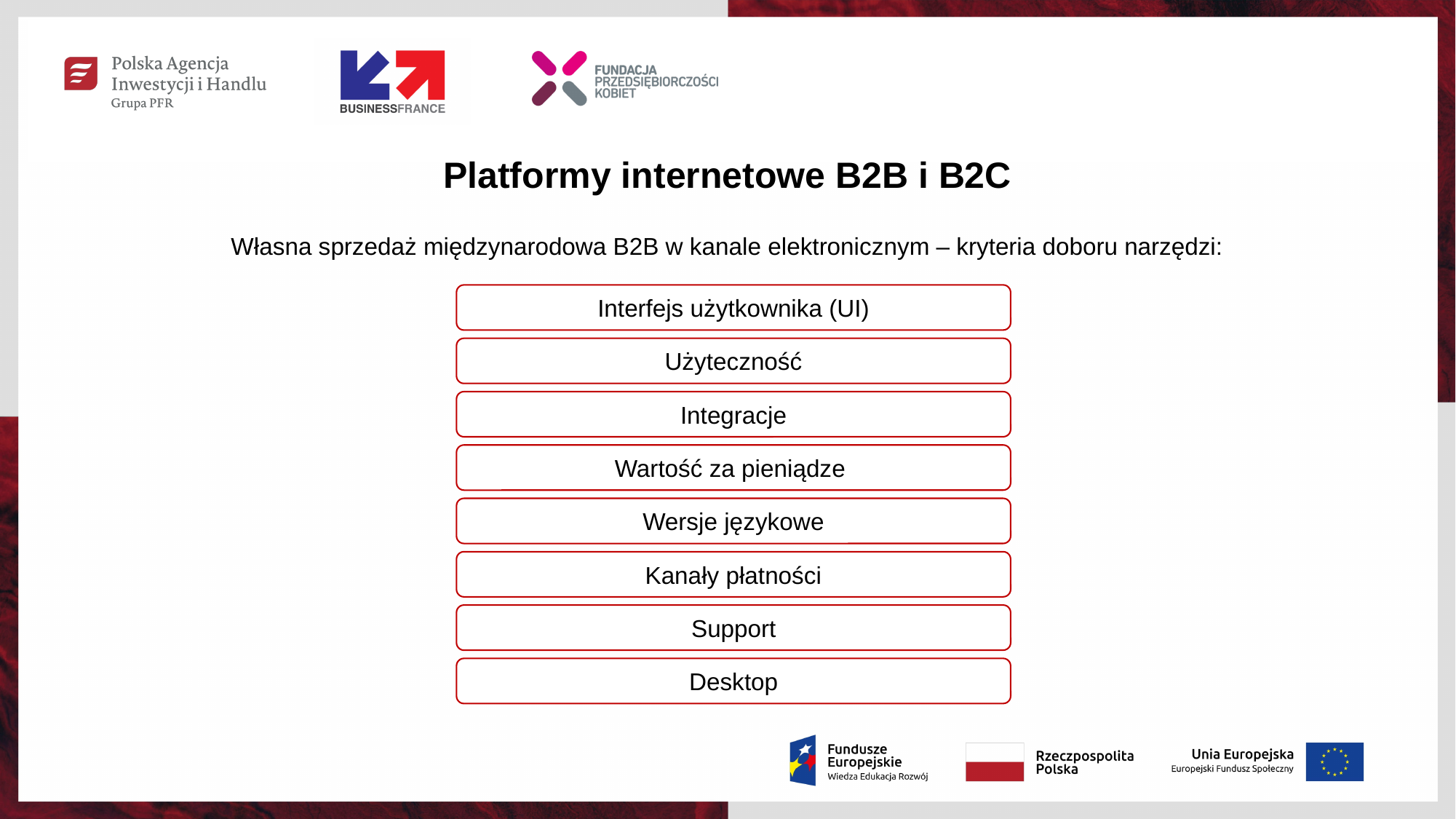

Platformy internetowe B2B i B2C
Własna sprzedaż międzynarodowa B2B w kanale elektronicznym – kryteria doboru narzędzi:

Interfejs użytkownika (UI)

Użyteczność

Integracje

Wartość za pieniądze

Wersje językowe

Kanały płatności

Support

Desktop